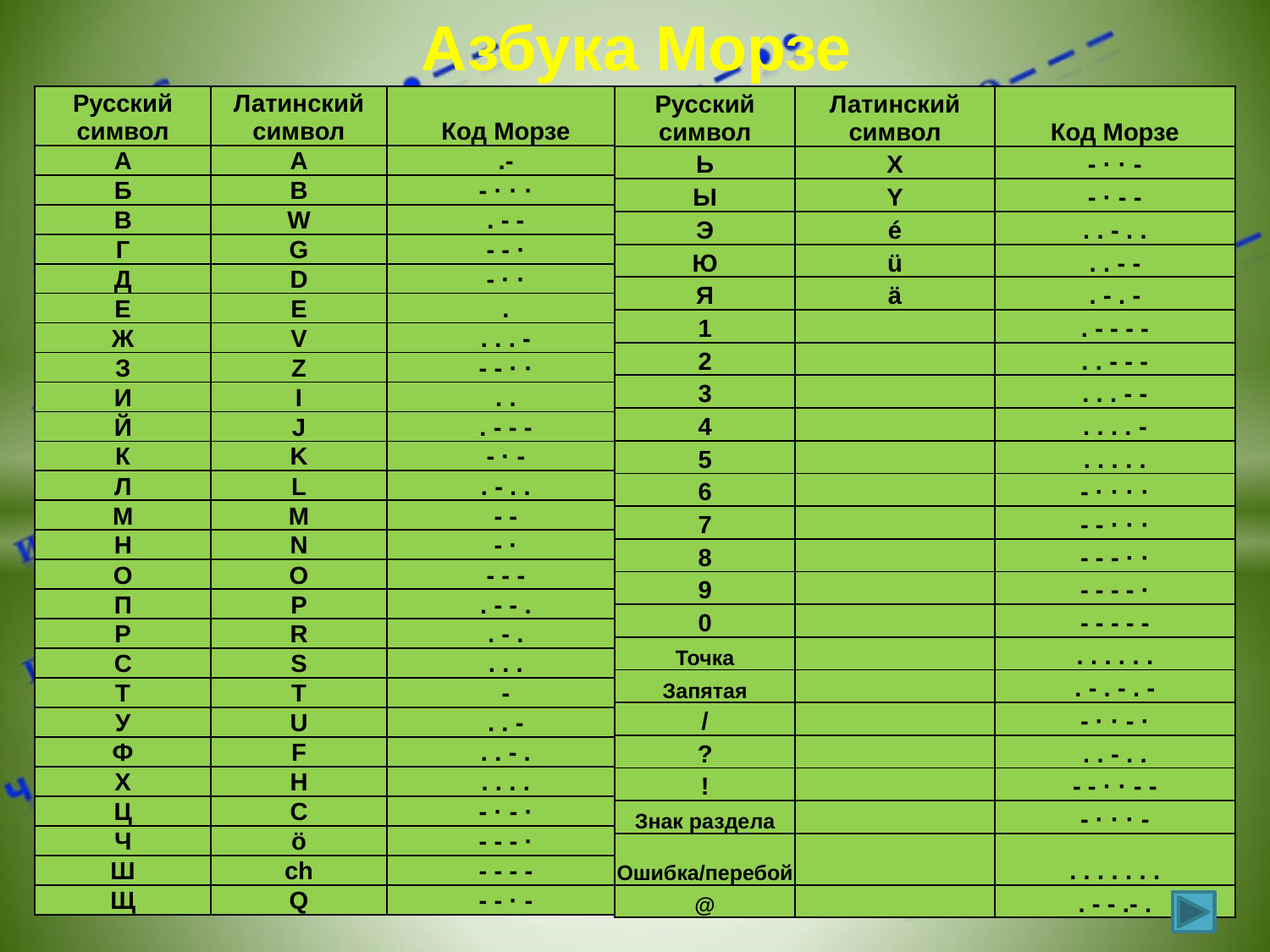

# Азбука Морзе
| Русский символ | Латинский символ | Код Морзе |
| --- | --- | --- |
| A | A | .- |
| Б | B | - · · · |
| В | W | . - - |
| Г | G | - - · |
| Д | D | - · · |
| Е | E | . |
| Ж | V | . . . - |
| З | Z | - - · · |
| И | I | . . |
| Й | J | . - - - |
| К | K | - · - |
| Л | L | . - . . |
| М | M | - - |
| H | N | - · |
| О | O | - - - |
| П | P | . - - . |
| P | R | . - . |
| С | S | . . . |
| Т | T | - |
| У | U | . . - |
| Ф | F | . . - . |
| Х | H | . . . . |
| Ц | C | - · - · |
| Ч | ö | - - - · |
| Ш | ch | - - - - |
| Щ | Q | - - · - |
| Русский символ | Латинский символ | Код Морзе |
| --- | --- | --- |
| Ь | X | - · · - |
| Ы | Y | - · - - |
| Э | é | . . - . . |
| Ю | ü | . . - - |
| Я | ä | . - . - |
| 1 |  | . - - - - |
| 2 |  | . . - - - |
| 3 |  | . . . - - |
| 4 |  | . . . . - |
| 5 |  | . . . . . |
| 6 |  | - · · · · |
| 7 |  | - - · · · |
| 8 |  | - - - · · |
| 9 |  | - - - - · |
| 0 |  | - - - - - |
| Точка |  | . . . . . . |
| Запятая |  | . - . - . - |
| / |  | - · · - · |
| ? |  | . . - . . |
| ! |  | - - · · - - |
| Знак раздела |  | - · · · - |
| Ошибка/перебой |  | . . . . . . . |
| @ |  | . - - .- . |